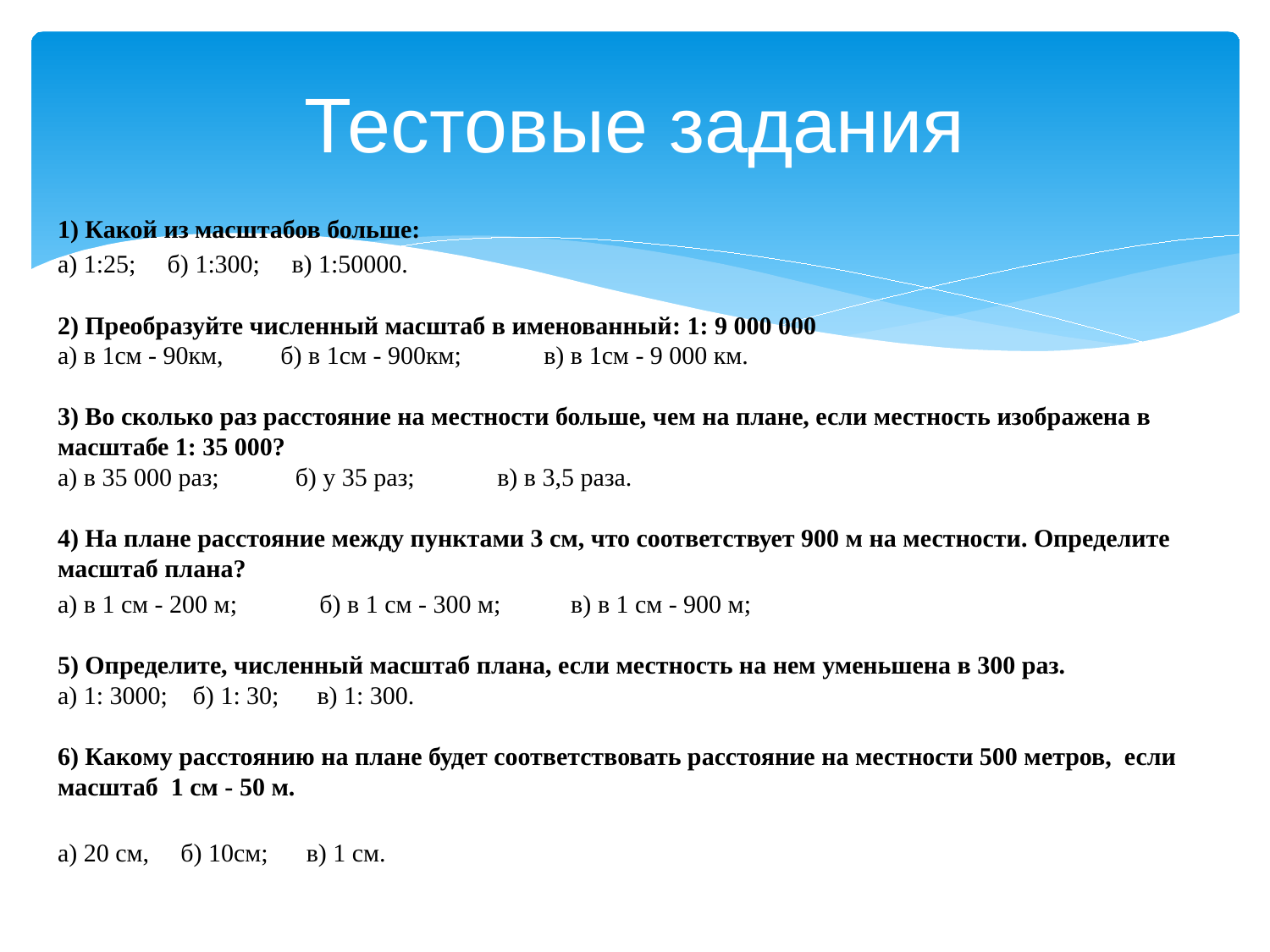

# Тестовые задания
1) Какой из масштабов больше:
а) 1:25;     б) 1:300;     в) 1:50000.
2) Преобразуйте численный масштаб в именованный: 1: 9 000 000
а) в 1см - 90км,         б) в 1см - 900км;             в) в 1см - 9 000 км.
3) Во сколько раз расстояние на местности больше, чем на плане, если местность изображена в масштабе 1: 35 000?
а) в 35 000 раз;            б) у 35 раз;             в) в 3,5 раза.
4) На плане расстояние между пунктами 3 см, что соответствует 900 м на местности. Определите масштаб плана?
а) в 1 см - 200 м;             б) в 1 см - 300 м;           в) в 1 см - 900 м;
5) Определите, численный масштаб плана, если местность на нем уменьшена в 300 раз.
а) 1: 3000;    б) 1: 30;      в) 1: 300.
6) Какому расстоянию на плане будет соответствовать расстояние на местности 500 метров,  если масштаб  1 см - 50 м.
а) 20 см,     б) 10см;      в) 1 см.